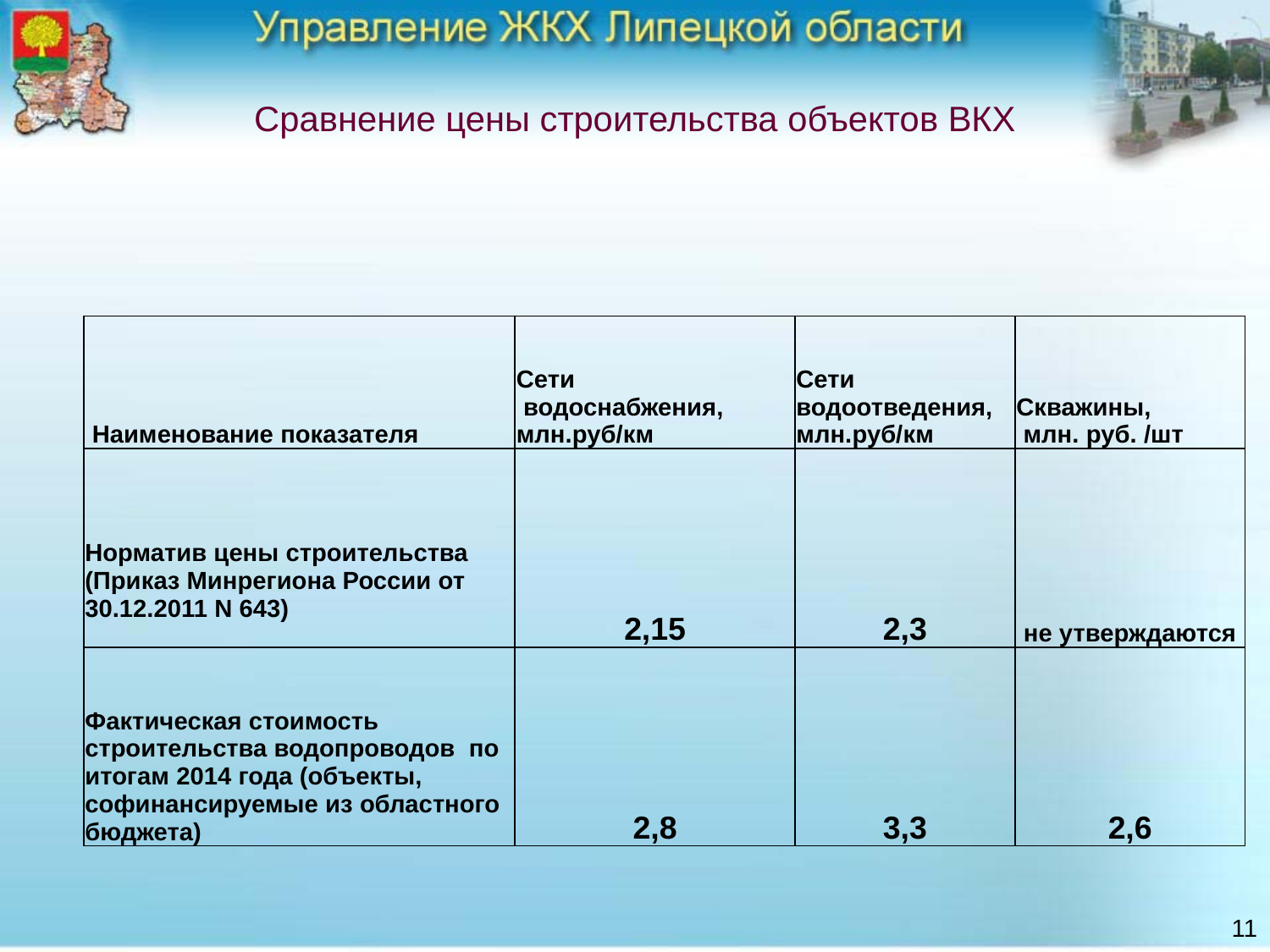

# Сравнение цены строительства объектов ВКХ
| Наименование показателя | Сети водоснабжения, млн.руб/км | Сети водоотведения, млн.руб/км | Скважины, млн. руб. /шт |
| --- | --- | --- | --- |
| Норматив цены строительства (Приказ Минрегиона России от 30.12.2011 N 643) | 2,15 | 2,3 | не утверждаются |
| Фактическая стоимость строительства водопроводов по итогам 2014 года (объекты, софинансируемые из областного бюджета) | 2,8 | 3,3 | 2,6 |
11